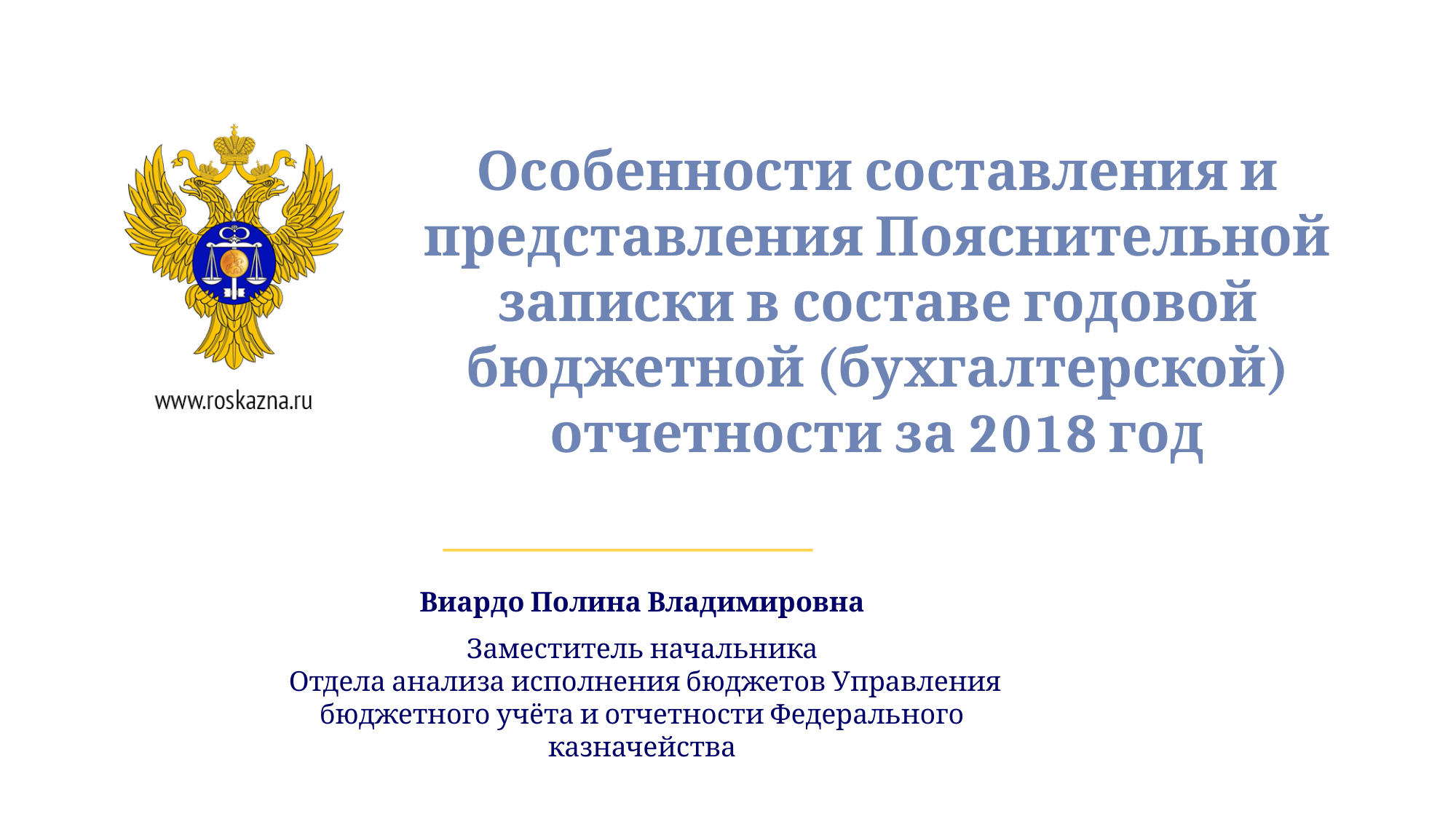

Особенности составления и представления Пояснительной записки в составе годовой бюджетной (бухгалтерской) отчетности за 2018 год
Виардо Полина Владимировна
Заместитель начальника
 Отдела анализа исполнения бюджетов Управления бюджетного учёта и отчетности Федерального казначейства